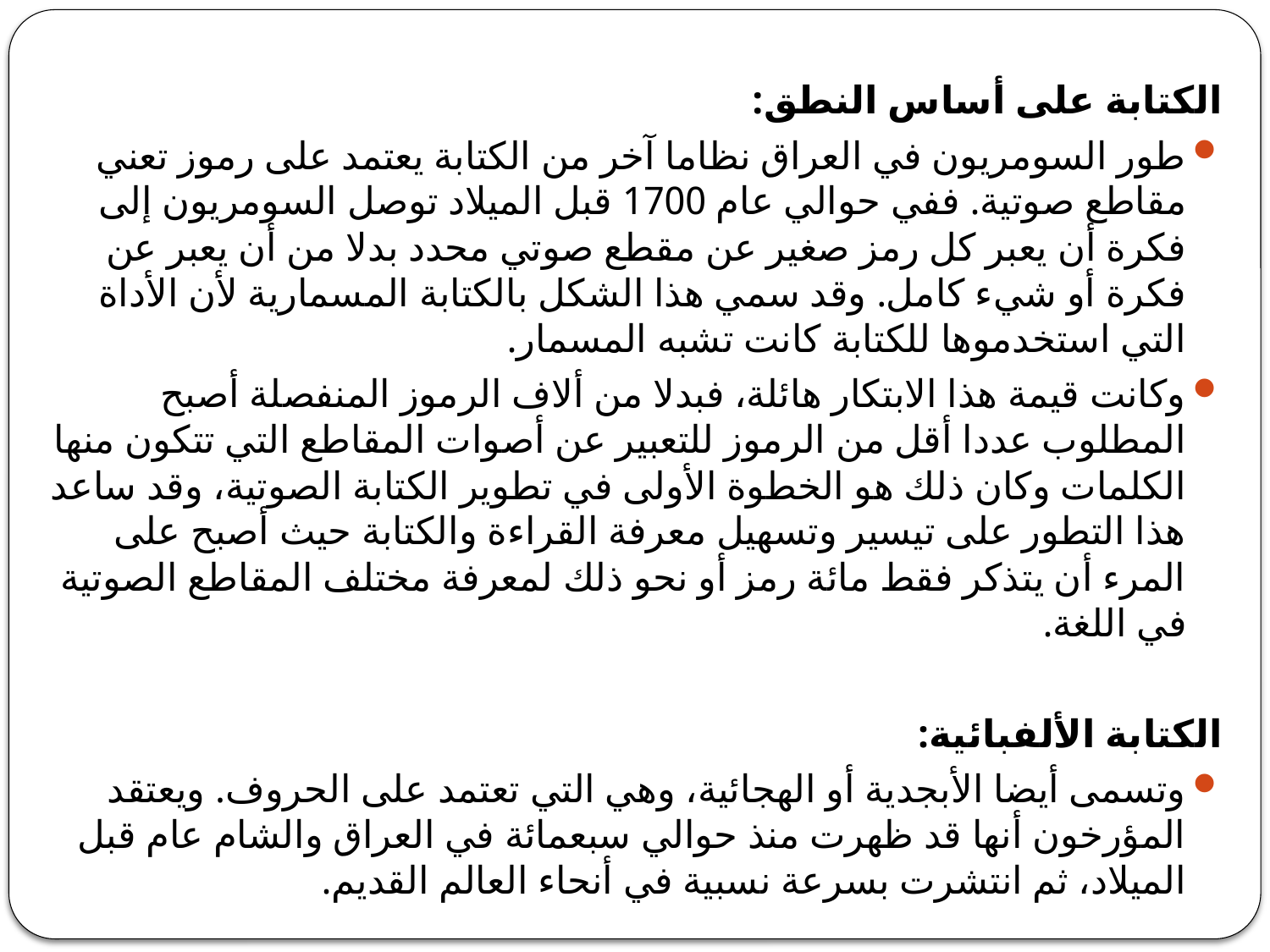

الكتابة على أساس النطق:
طور السومريون في العراق نظاما آخر من الكتابة يعتمد على رموز تعني مقاطع صوتية. ففي حوالي عام 1700 قبل الميلاد توصل السومريون إلى فكرة أن يعبر كل رمز صغير عن مقطع صوتي محدد بدلا من أن يعبر عن فكرة أو شيء كامل. وقد سمي هذا الشكل بالكتابة المسمارية لأن الأداة التي استخدموها للكتابة كانت تشبه المسمار.
وكانت قيمة هذا الابتكار هائلة، فبدلا من ألاف الرموز المنفصلة أصبح المطلوب عددا أقل من الرموز للتعبير عن أصوات المقاطع التي تتكون منها الكلمات وكان ذلك هو الخطوة الأولى في تطوير الكتابة الصوتية، وقد ساعد هذا التطور على تيسير وتسهيل معرفة القراءة والكتابة حيث أصبح على المرء أن يتذكر فقط مائة رمز أو نحو ذلك لمعرفة مختلف المقاطع الصوتية في اللغة.

الكتابة الألفبائية:
وتسمى أيضا الأبجدية أو الهجائية، وهي التي تعتمد على الحروف. ويعتقد المؤرخون أنها قد ظهرت منذ حوالي سبعمائة في العراق والشام عام قبل الميلاد، ثم انتشرت بسرعة نسبية في أنحاء العالم القديم.